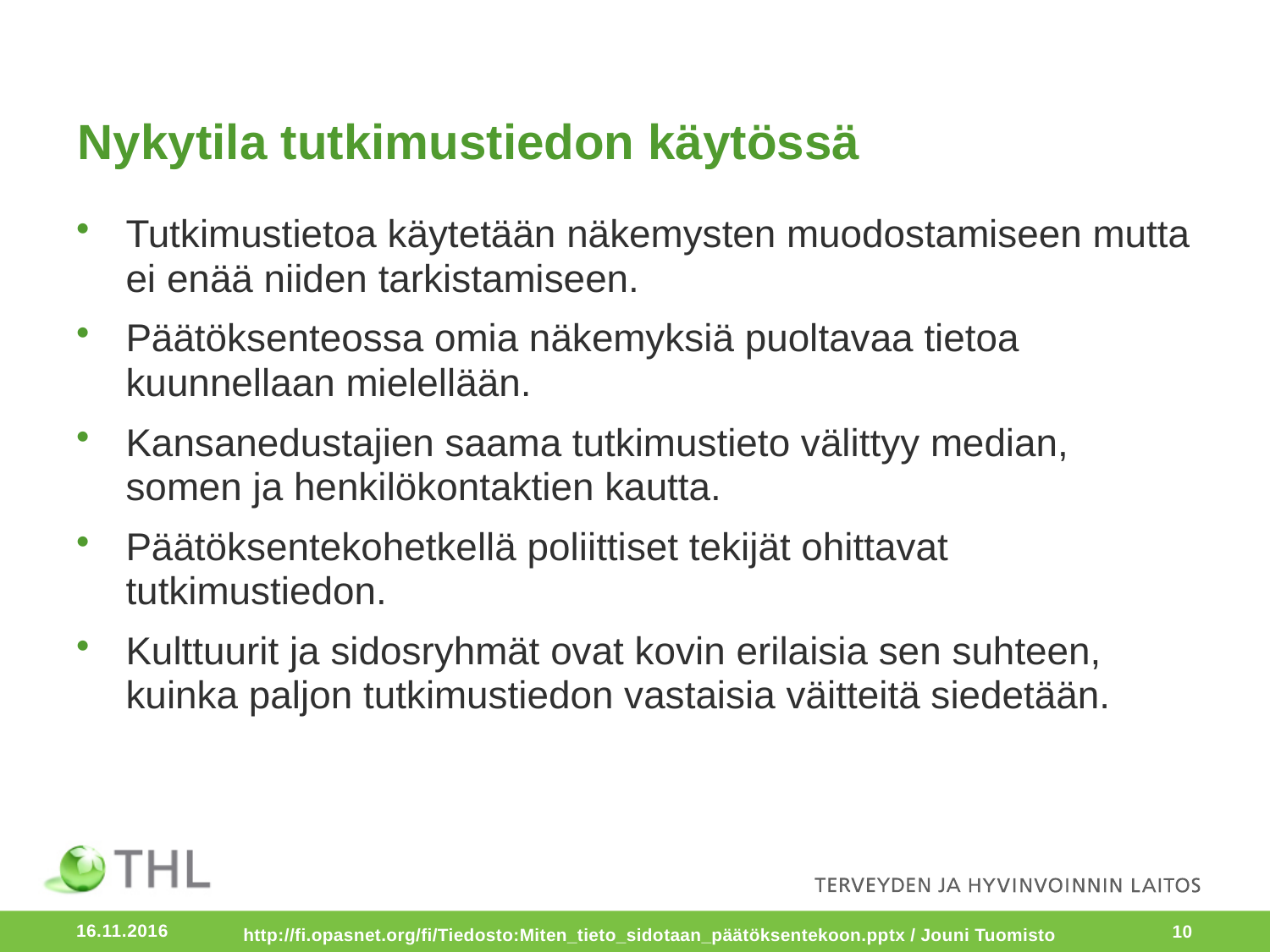

# Nykytila tutkimustiedon käytössä
Tutkimustietoa käytetään näkemysten muodostamiseen mutta ei enää niiden tarkistamiseen.
Päätöksenteossa omia näkemyksiä puoltavaa tietoa kuunnellaan mielellään.
Kansanedustajien saama tutkimustieto välittyy median, somen ja henkilökontaktien kautta.
Päätöksentekohetkellä poliittiset tekijät ohittavat tutkimustiedon.
Kulttuurit ja sidosryhmät ovat kovin erilaisia sen suhteen, kuinka paljon tutkimustiedon vastaisia väitteitä siedetään.
16.11.2016
http://fi.opasnet.org/fi/Tiedosto:Miten_tieto_sidotaan_päätöksentekoon.pptx / Jouni Tuomisto
10